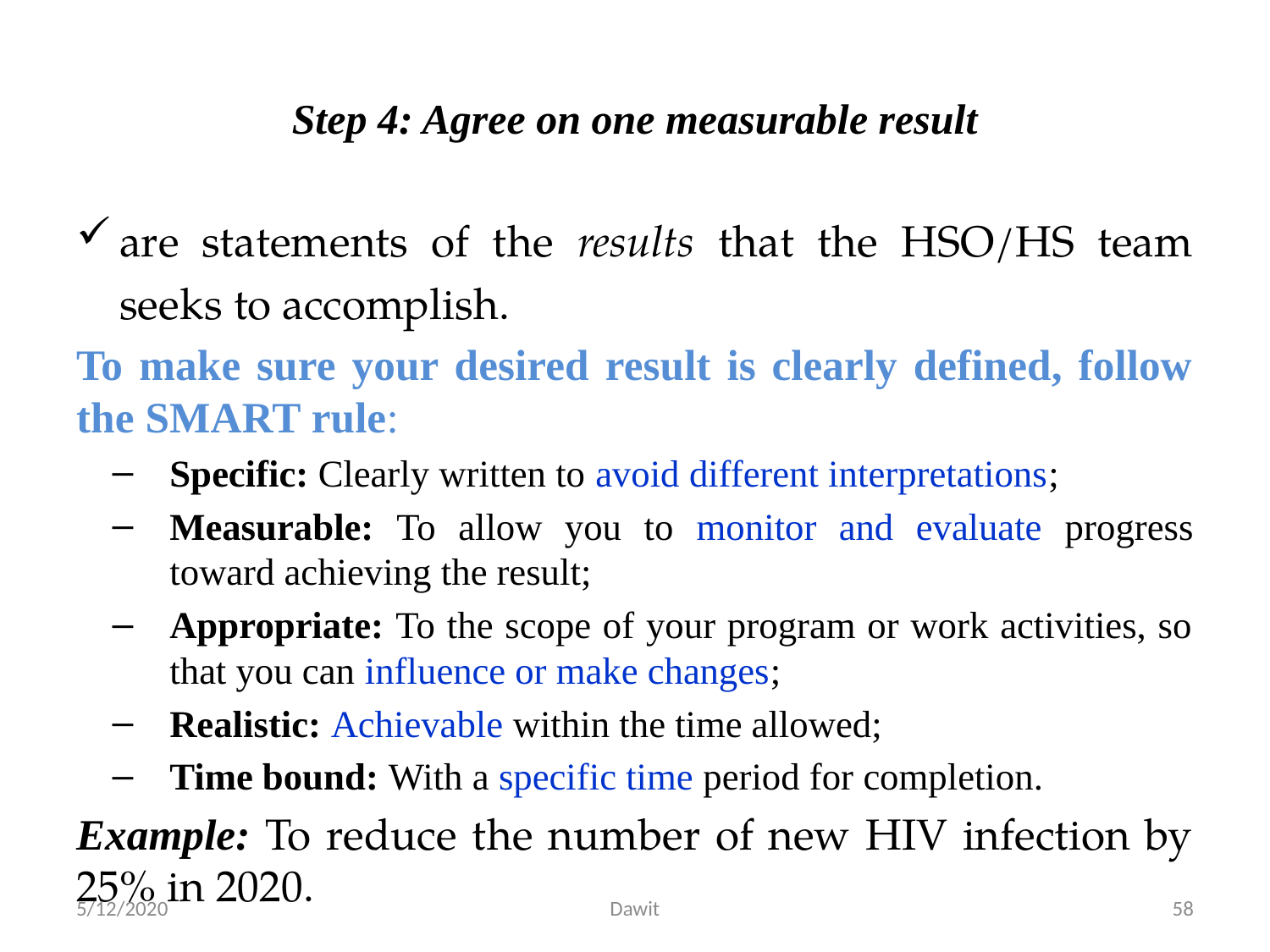

# Step 4: Agree on one measurable result
are statements of the results that the HSO/HS team seeks to accomplish.
To make sure your desired result is clearly defined, follow the SMART rule:
Specific: Clearly written to avoid different interpretations;
Measurable: To allow you to monitor and evaluate progress toward achieving the result;
Appropriate: To the scope of your program or work activities, so that you can influence or make changes;
Realistic: Achievable within the time allowed;
Time bound: With a specific time period for completion.
Example: To reduce the number of new HIV infection by 25% in 2020.

5/12/2020
Dawit
58